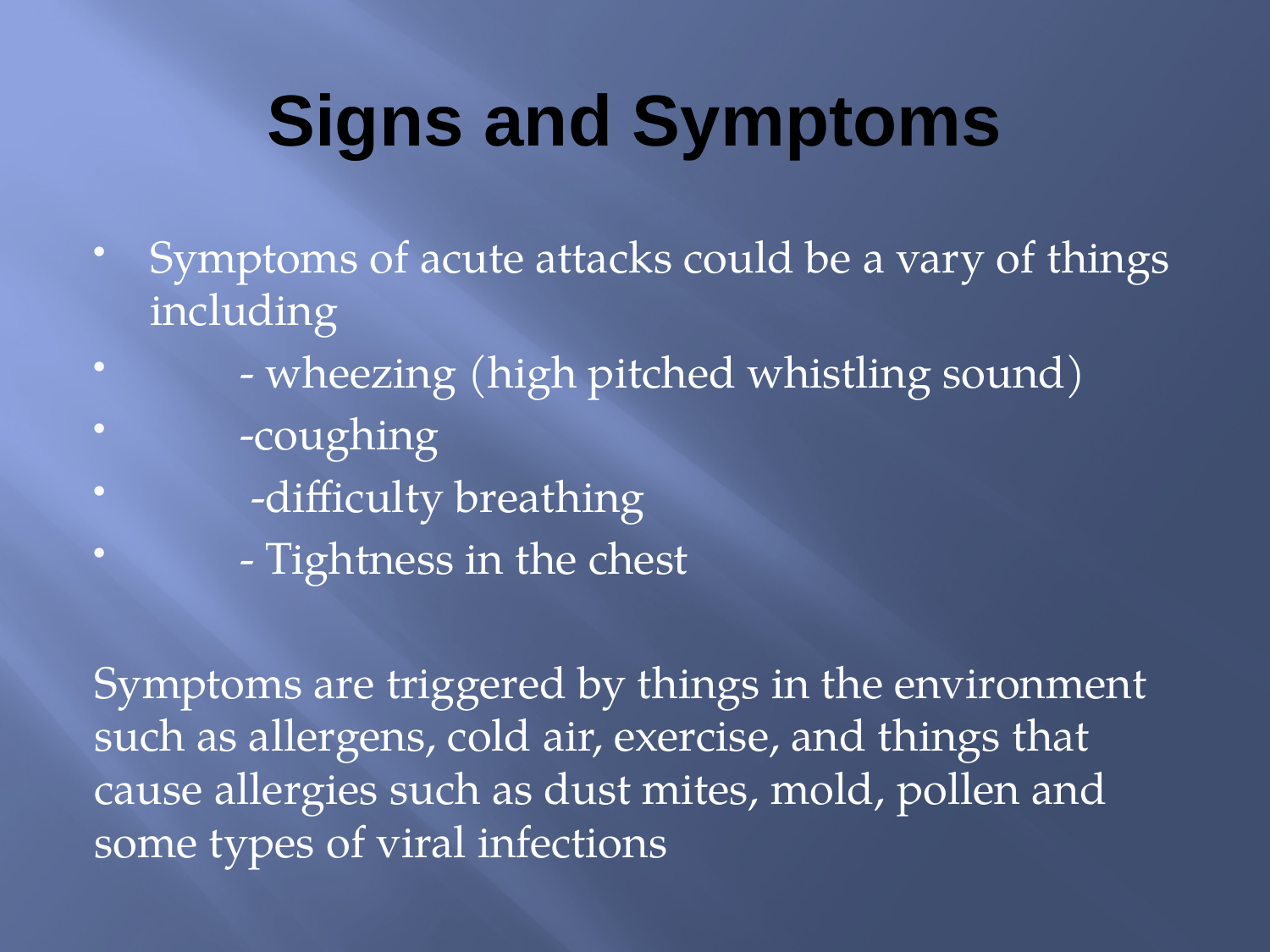

# Signs and Symptoms
Symptoms of acute attacks could be a vary of things including
        - wheezing (high pitched whistling sound)
        -coughing
         -difficulty breathing
        - Tightness in the chest

Symptoms are triggered by things in the environment such as allergens, cold air, exercise, and things that cause allergies such as dust mites, mold, pollen and some types of viral infections